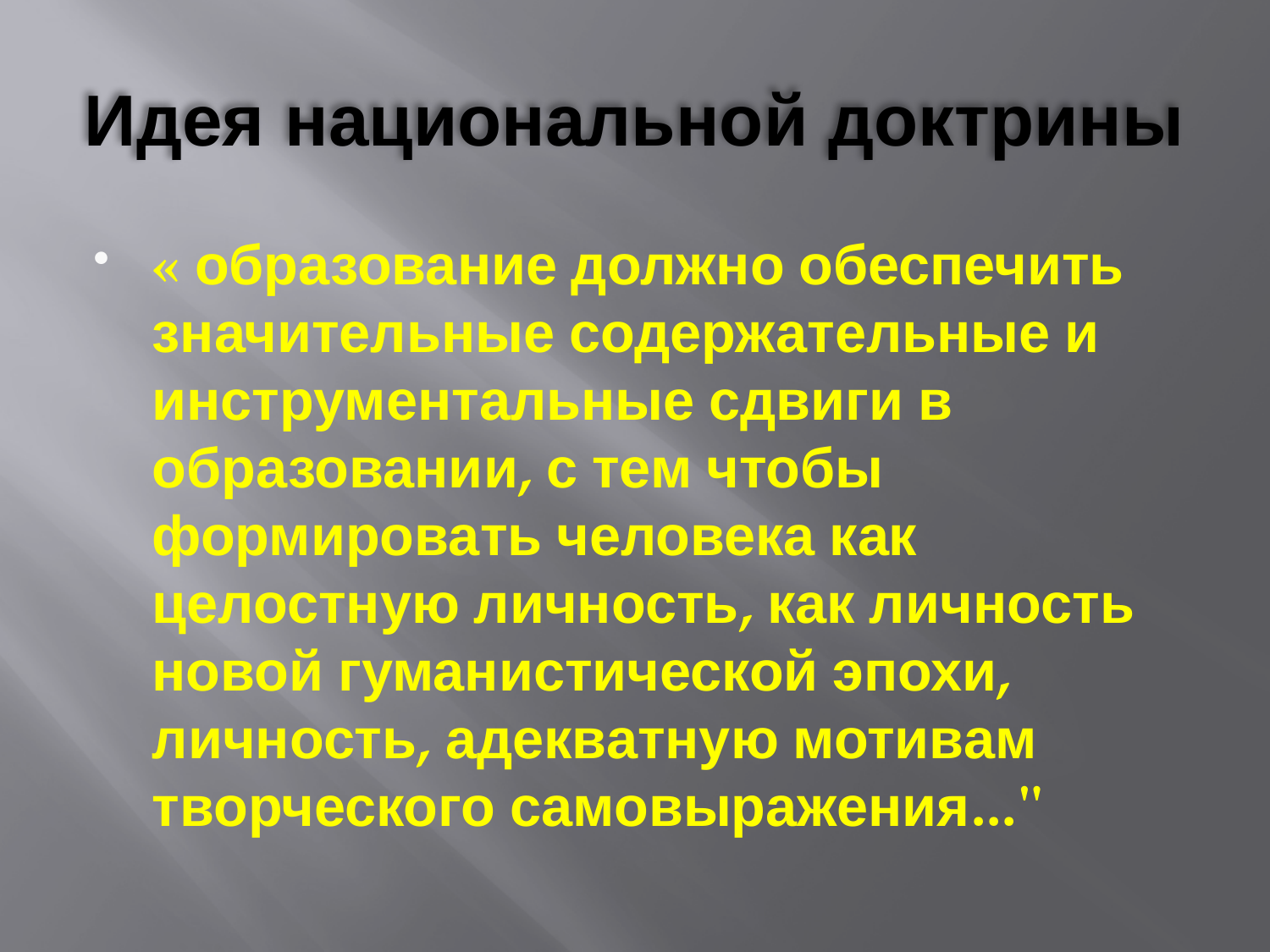

# Идея национальной доктрины
« образование должно обеспечить значительные содержательные и инструментальные сдвиги в образовании, с тем чтобы формировать человека как целостную личность, как личность новой гуманистической эпохи, личность, адекватную мотивам творческого самовыражения…"